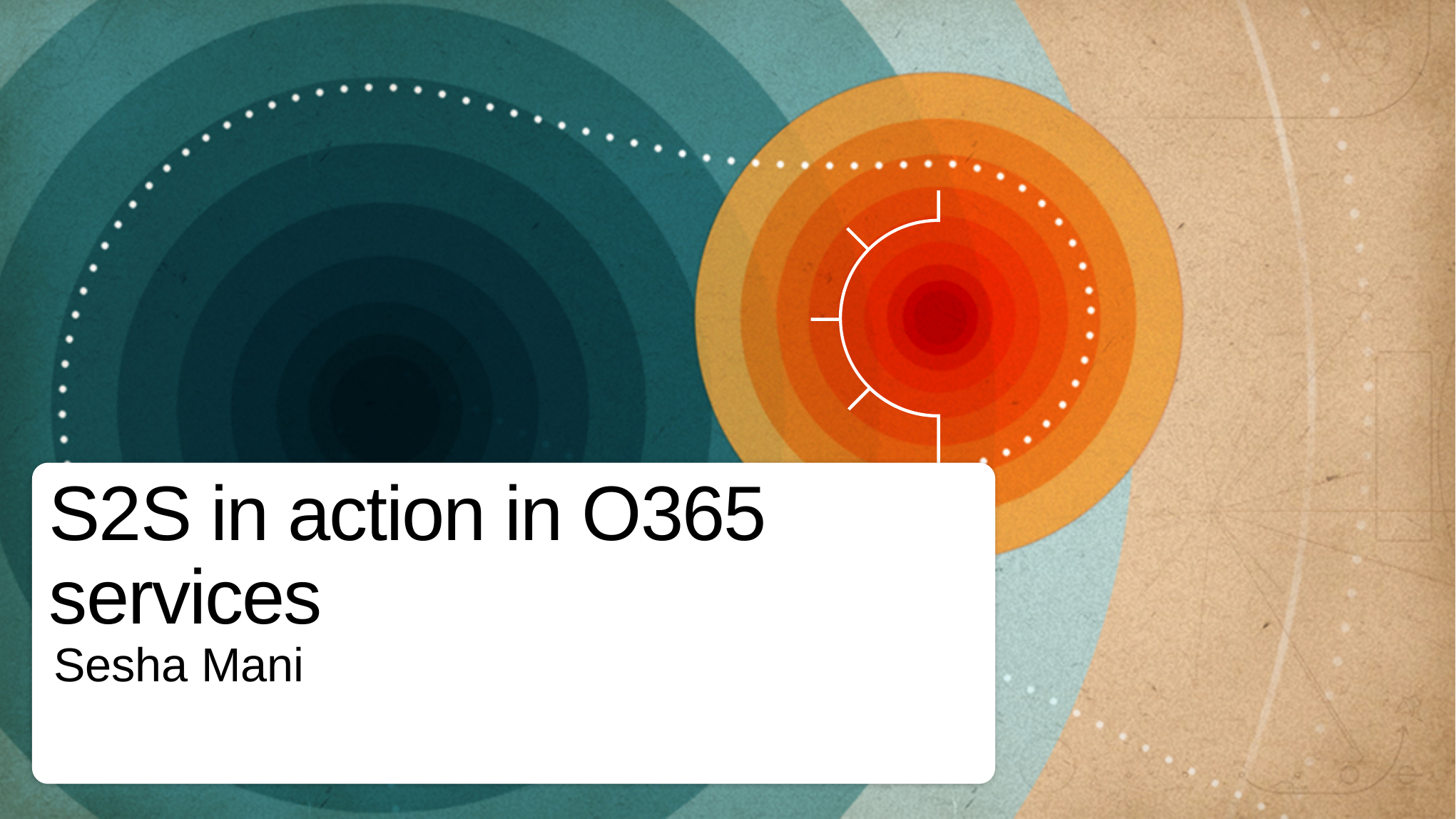

# S2S in action in O365 services
Sesha Mani